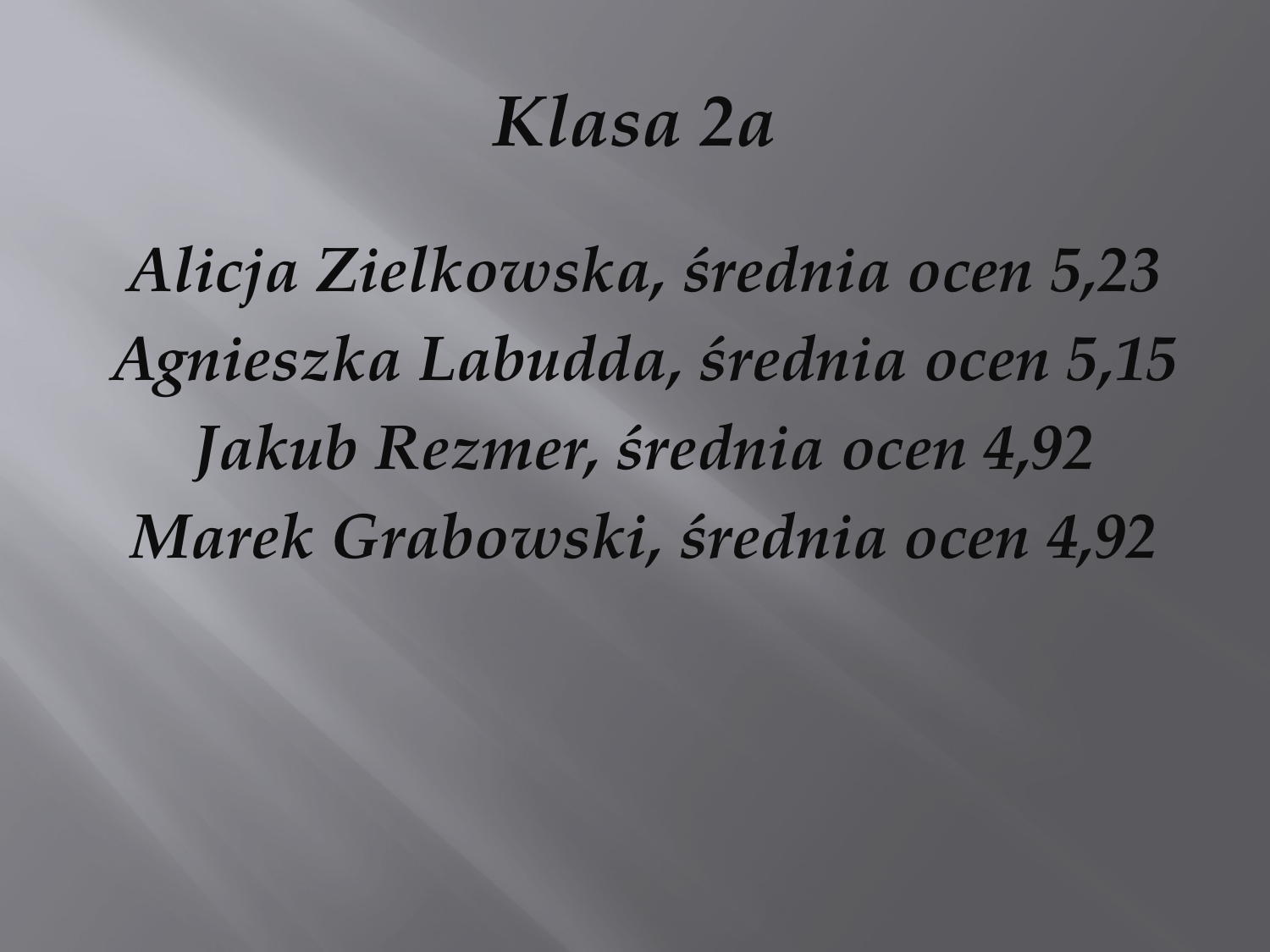

# Klasa 2a
Alicja Zielkowska, średnia ocen 5,23
Agnieszka Labudda, średnia ocen 5,15
Jakub Rezmer, średnia ocen 4,92
Marek Grabowski, średnia ocen 4,92